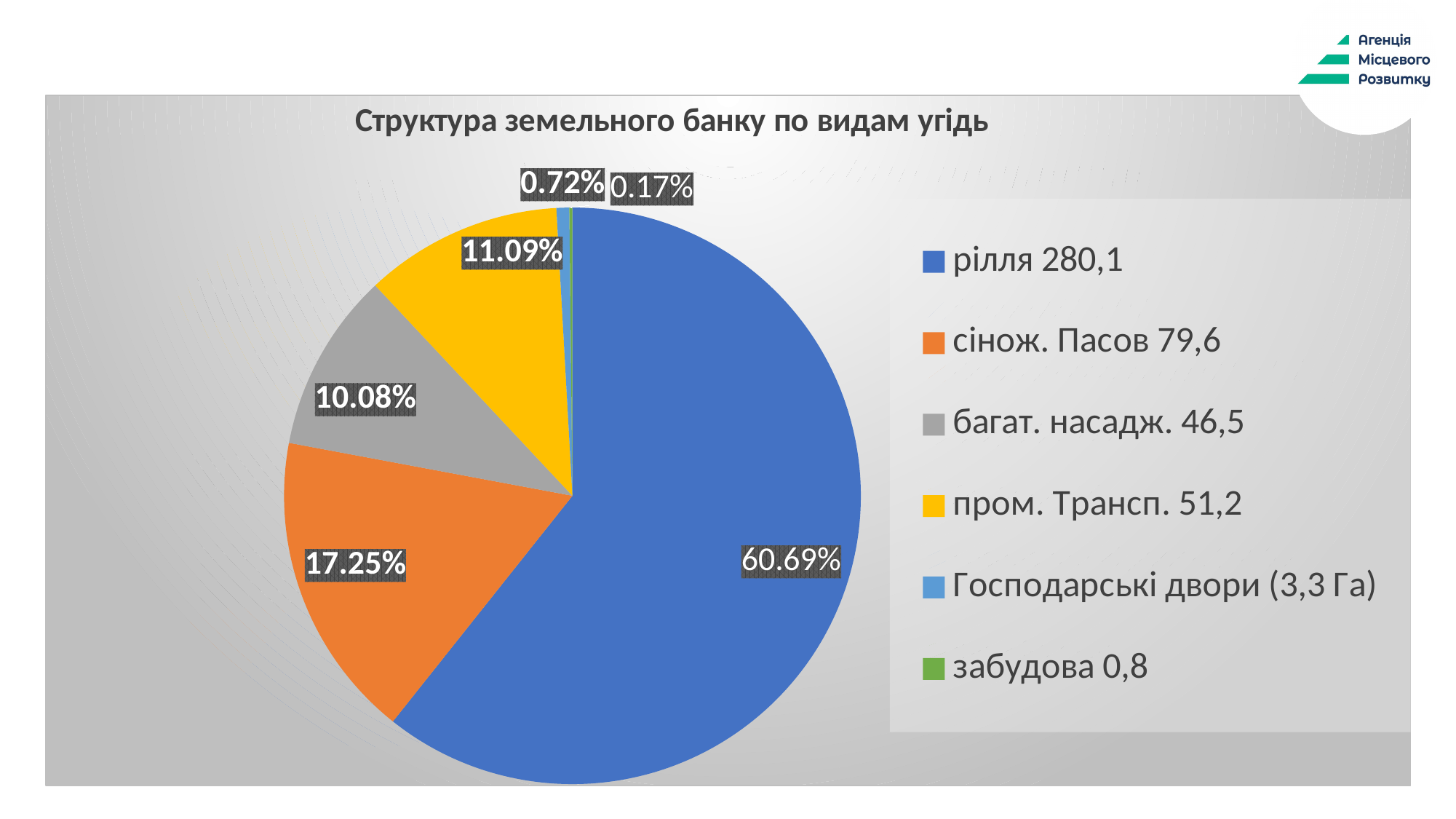

### Chart: Структура земельного банку по видам угідь

| Category | Діаграма собівартості |
|---|---|
| рілля 280,1 | 280.1 |
| сінож. Пасов 79,6 | 79.6 |
| багат. насадж. 46,5 | 46.5 |
| пром. Трансп. 51,2 | 51.2 |
| Господарські двори (3,3 Га) | 3.3 |
| забудова 0,8 | 0.8 |

### Chart: Структура земельного банку по видам угідь

| Category | Діаграма собівартості |
|---|---|
| Рілля (250,5 Га) | 250.5 |
| Сіножаті пасовища (21,6 Га) | 21.6 |
| Сад (90,3 Га) | 90.3 |
| Ліс (43,8 Га) | 43.8 |
| Господарські двори (14,56 Га) | 14.56 |
| Інше (0,7 Га) | 0.7 |